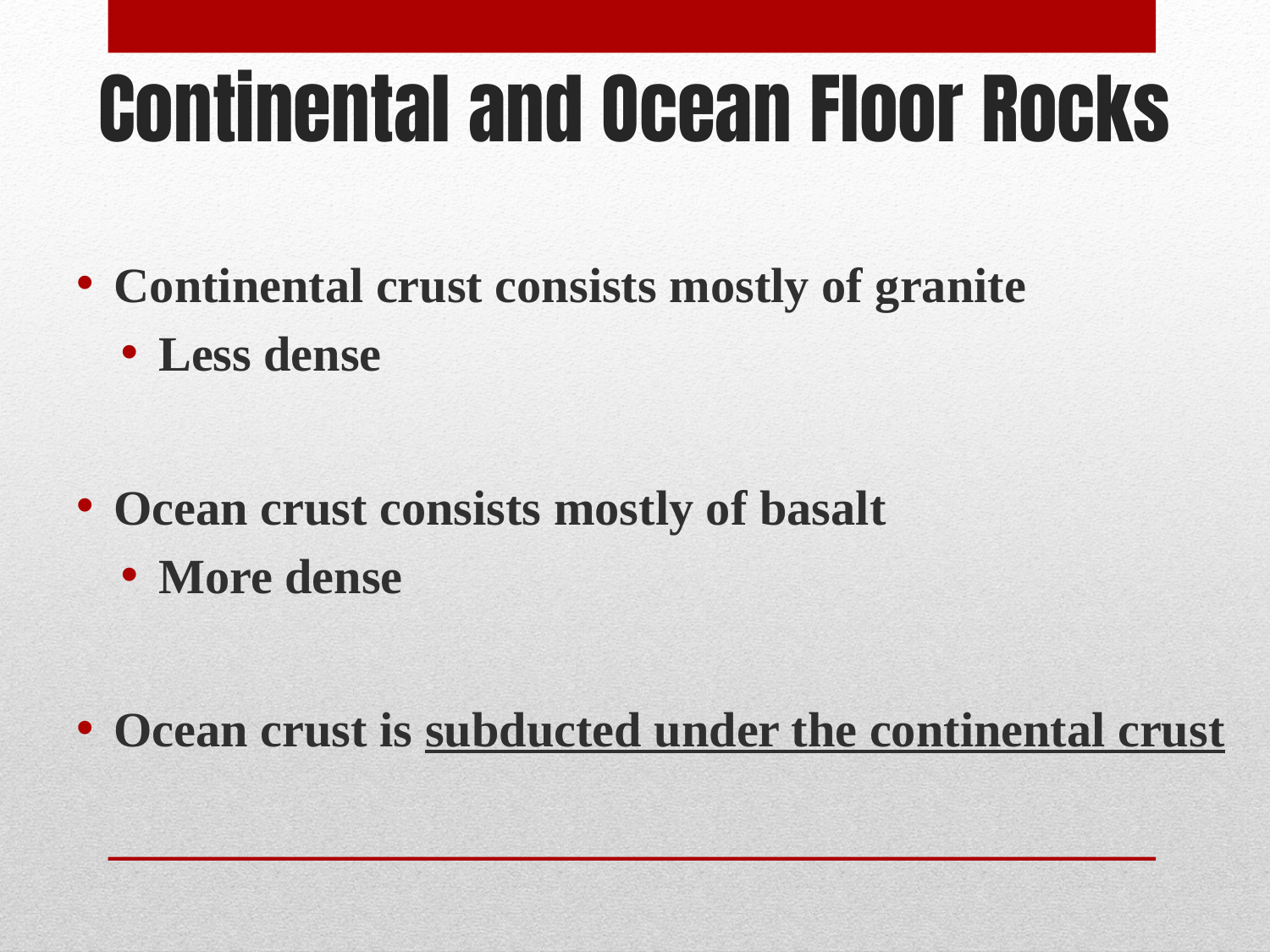

Continental and Ocean Floor Rocks
Continental crust consists mostly of granite
Less dense

Ocean crust consists mostly of basalt
More dense

Ocean crust is subducted under the continental crust